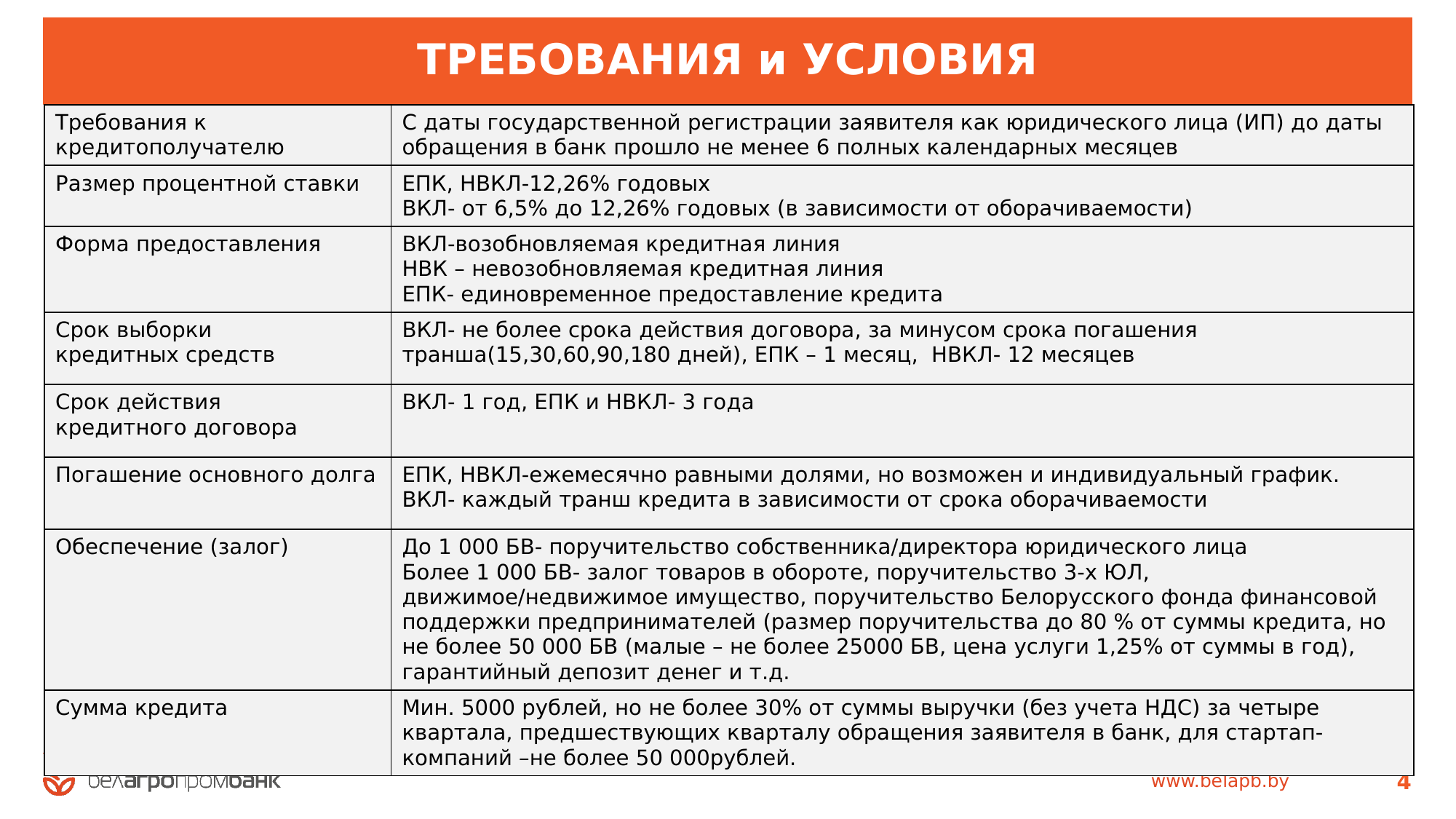

# ТРЕБОВАНИЯ и УСЛОВИЯ
| Требования к кредитополучателю | С даты государственной регистрации заявителя как юридического лица (ИП) до даты обращения в банк прошло не менее 6 полных календарных месяцев |
| --- | --- |
| Размер процентной ставки | ЕПК, НВКЛ-12,26% годовых ВКЛ- от 6,5% до 12,26% годовых (в зависимости от оборачиваемости) |
| Форма предоставления | ВКЛ-возобновляемая кредитная линия НВК – невозобновляемая кредитная линия ЕПК- единовременное предоставление кредита |
| Срок выборки кредитных средств | ВКЛ- не более срока действия договора, за минусом срока погашения транша(15,30,60,90,180 дней), ЕПК – 1 месяц, НВКЛ- 12 месяцев |
| Срок действия кредитного договора | ВКЛ- 1 год, ЕПК и НВКЛ- 3 года |
| Погашение основного долга | ЕПК, НВКЛ-ежемесячно равными долями, но возможен и индивидуальный график. ВКЛ- каждый транш кредита в зависимости от срока оборачиваемости |
| Обеспечение (залог) | До 1 000 БВ- поручительство собственника/директора юридического лица Более 1 000 БВ- залог товаров в обороте, поручительство 3-х ЮЛ, движимое/недвижимое имущество, поручительство Белорусского фонда финансовой поддержки предпринимателей (размер поручительства до 80 % от суммы кредита, но не более 50 000 БВ (малые – не более 25000 БВ, цена услуги 1,25% от суммы в год), гарантийный депозит денег и т.д. |
| Сумма кредита | Мин. 5000 рублей, но не более 30% от суммы выручки (без учета НДС) за четыре квартала, предшествующих кварталу обращения заявителя в банк, для стартап-компаний –не более 50 000рублей. |